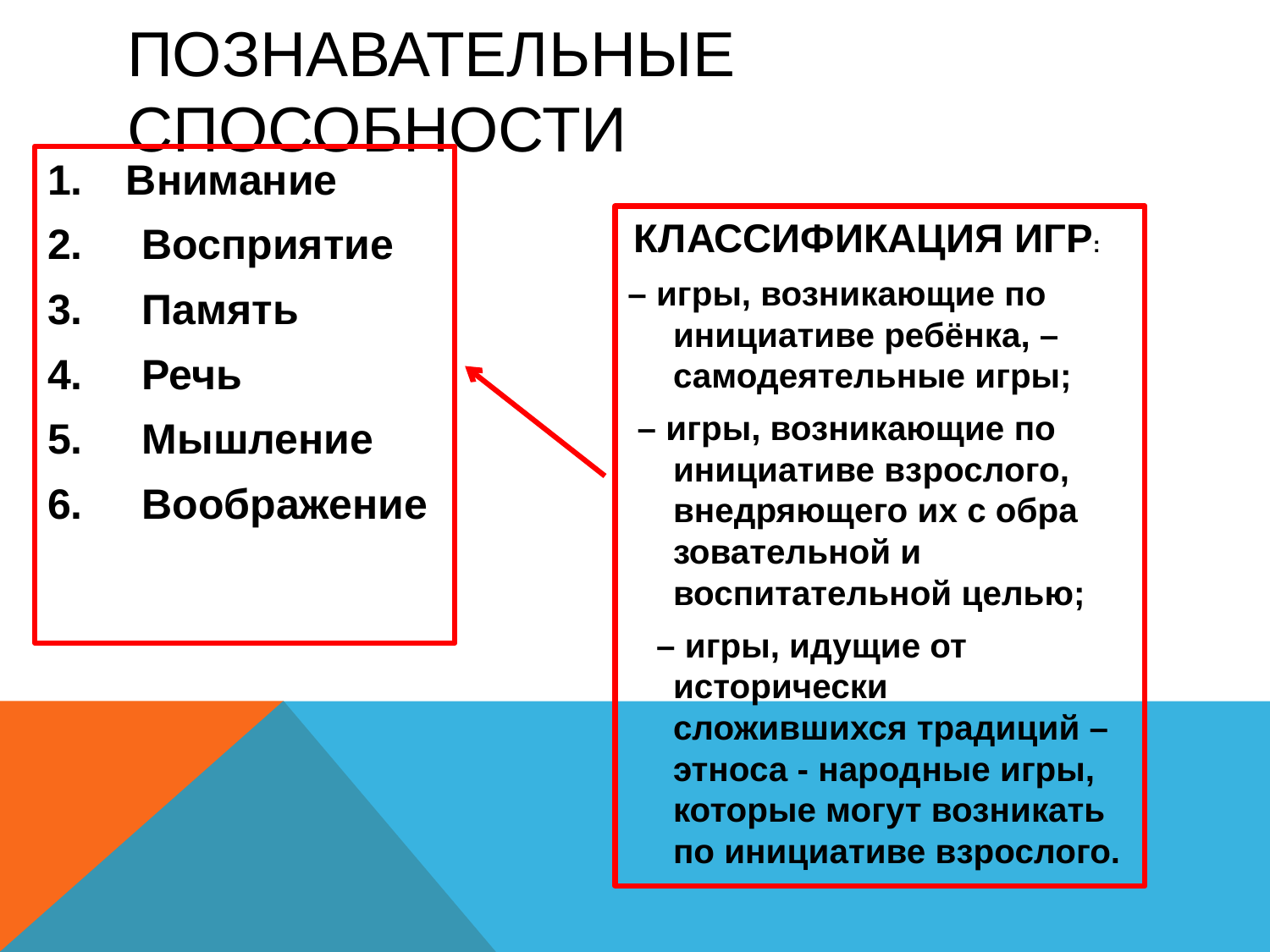

# ПОЗНАВАТЕЛЬНЫЕ СПОСОБНОСТИ
1.     Внимание
2.     Восприятие
3.     Память
4.     Речь
5.     Мышление
6.     Воображение

 КЛАССИФИКАЦИЯ ИГР:
– игры, возникающие по инициативе ребёнка, – самодеятельные игры;
 – игры, возникающие по инициативе взрослого, внедряющего их с обра­зовательной и воспитательной целью;
   – игры, идущие от исторически сложившихся традиций – этноса - народ­ные игры, которые могут возникать по инициативе взрослого.